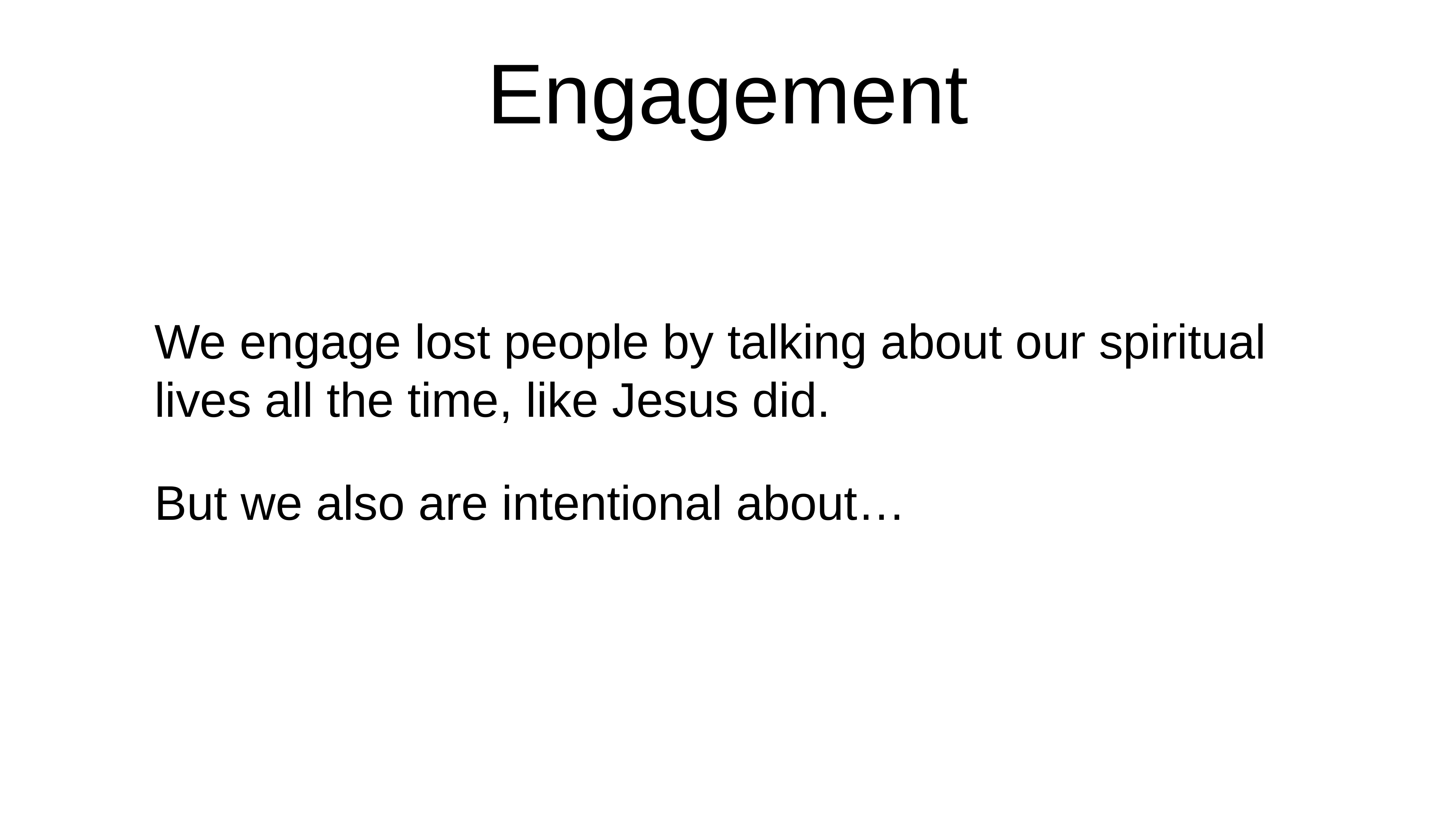

# Engagement
We engage lost people by talking about our spiritual lives all the time, like Jesus did.
But we also are intentional about…